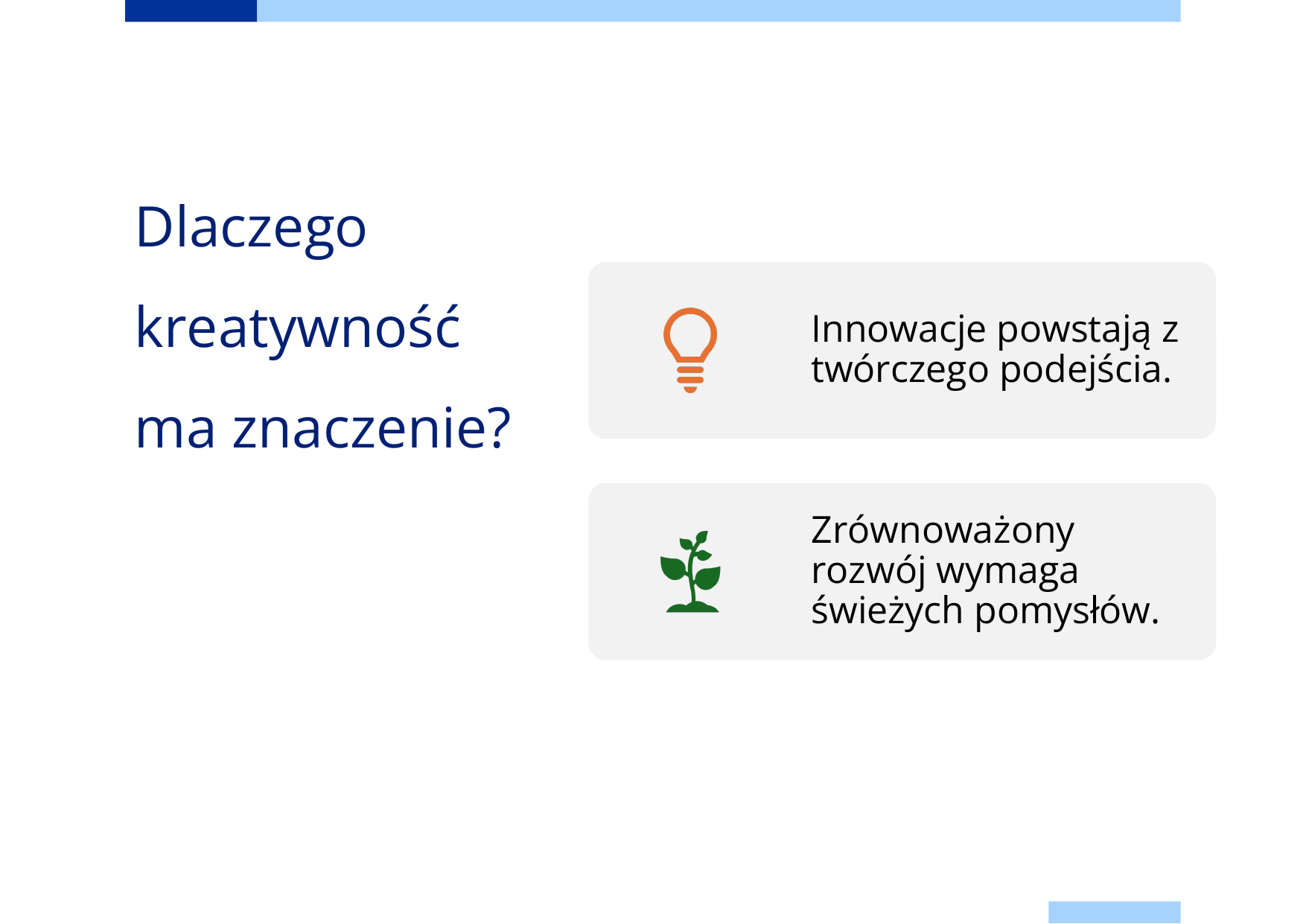

# Dlaczego kreatywność ma znaczenie?
Innowacje powstają z twórczego podejścia.
Zrównoważony rozwój wymaga świeżych pomysłów.